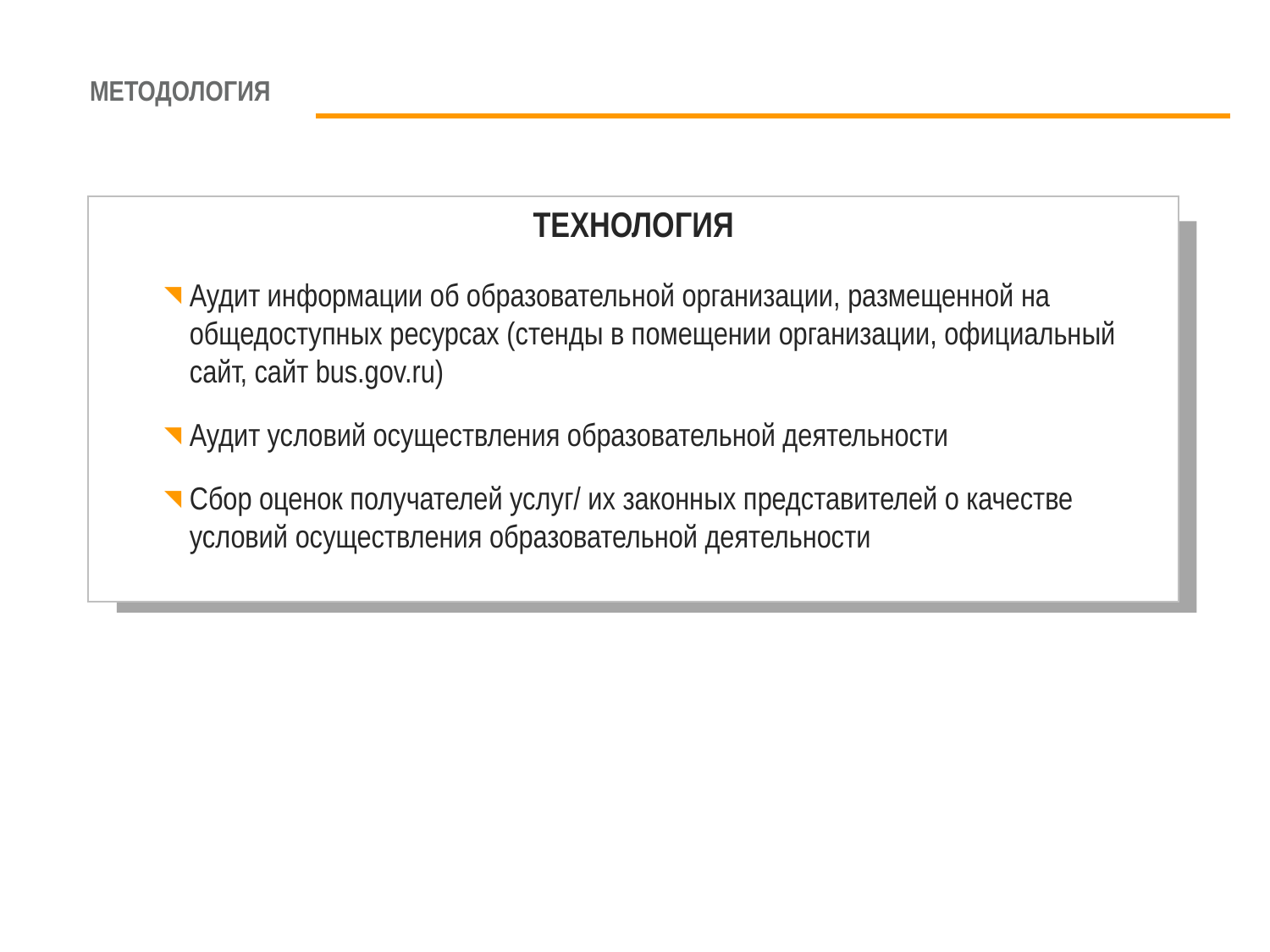

# МЕТОДОЛОГИЯ
ТЕХНОЛОГИЯ
Аудит информации об образовательной организации, размещенной на общедоступных ресурсах (стенды в помещении организации, официальный сайт, сайт bus.gov.ru)
Аудит условий осуществления образовательной деятельности
Сбор оценок получателей услуг/ их законных представителей о качестве условий осуществления образовательной деятельности